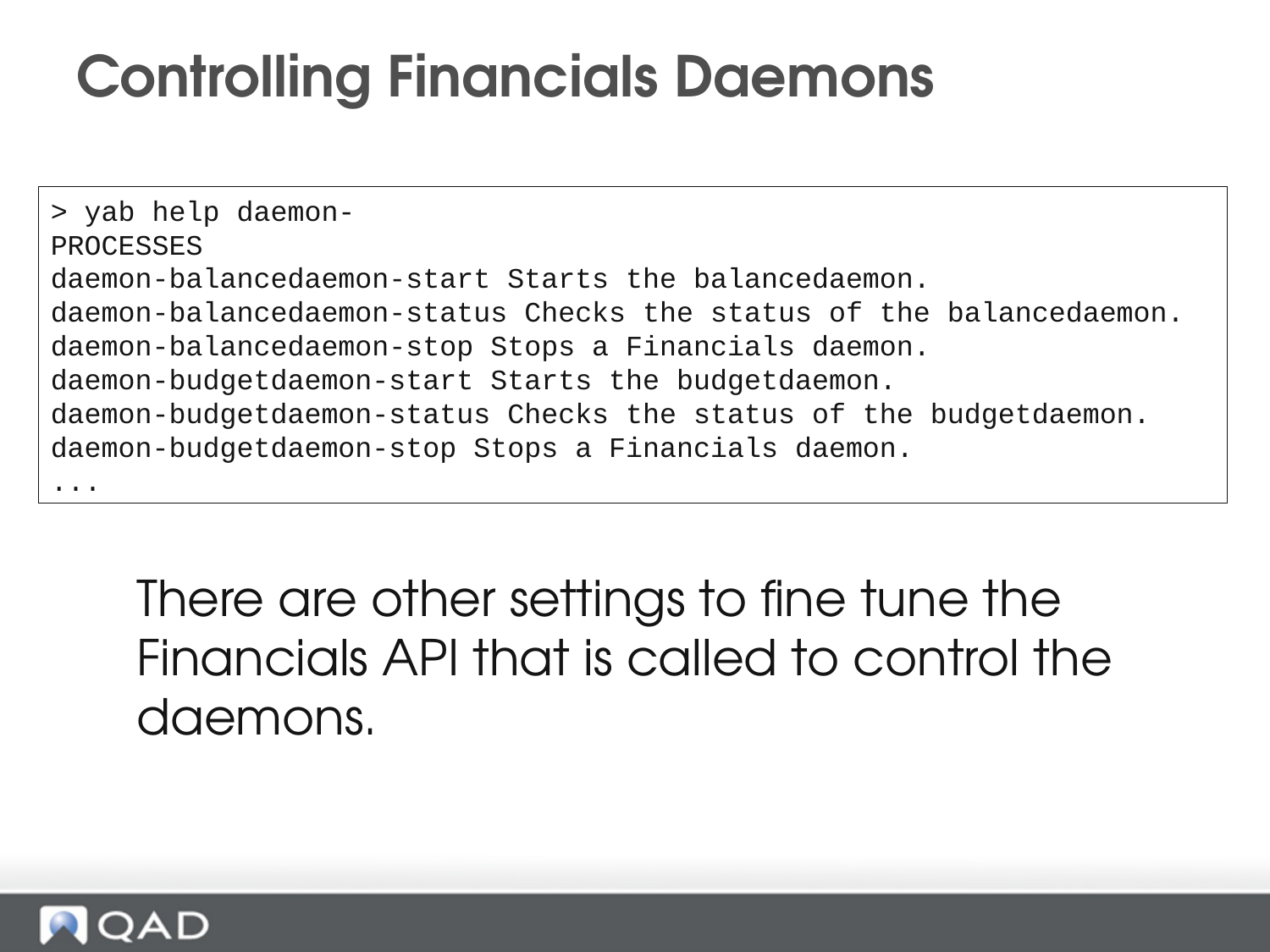

# Controlling Financials Daemons
> yab help daemon-
PROCESSES
daemon-balancedaemon-start Starts the balancedaemon.
daemon-balancedaemon-status Checks the status of the balancedaemon.
daemon-balancedaemon-stop Stops a Financials daemon.
daemon-budgetdaemon-start Starts the budgetdaemon.
daemon-budgetdaemon-status Checks the status of the budgetdaemon.
daemon-budgetdaemon-stop Stops a Financials daemon.
...
There are other settings to fine tune the Financials API that is called to control the daemons.